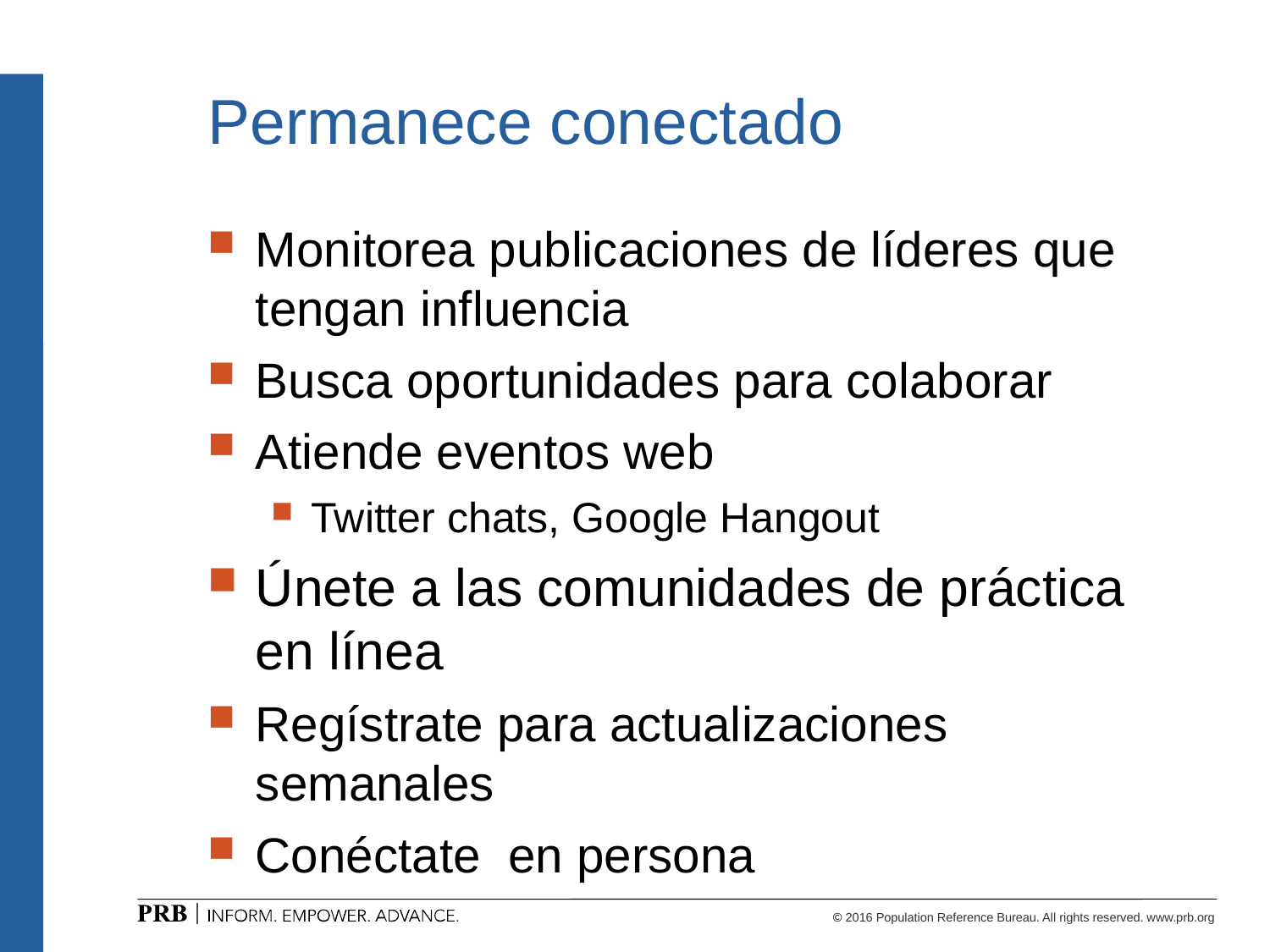

Permanece conectado
Monitorea publicaciones de líderes que tengan influencia
Busca oportunidades para colaborar
Atiende eventos web
Twitter chats, Google Hangout
Únete a las comunidades de práctica en línea
Regístrate para actualizaciones semanales
Conéctate  en persona